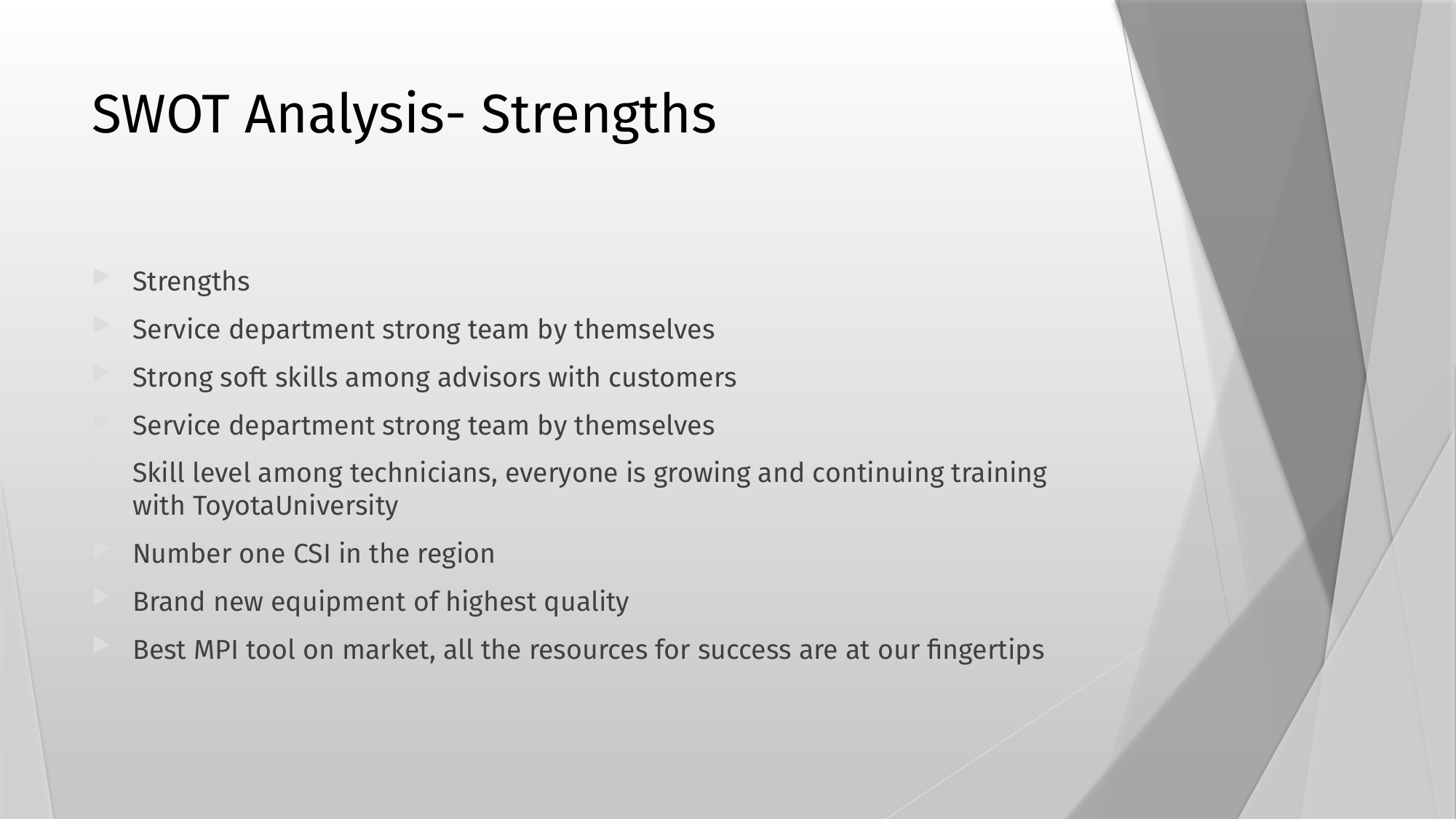

# SWOT Analysis- Strengths
Strengths
Service department strong team by themselves
Strong soft skills among advisors with customers
Service department strong team by themselves
Skill level among technicians, everyone is growing and continuing training with ToyotaUniversity
Number one CSI in the region
Brand new equipment of highest quality
Best MPI tool on market, all the resources for success are at our fingertips